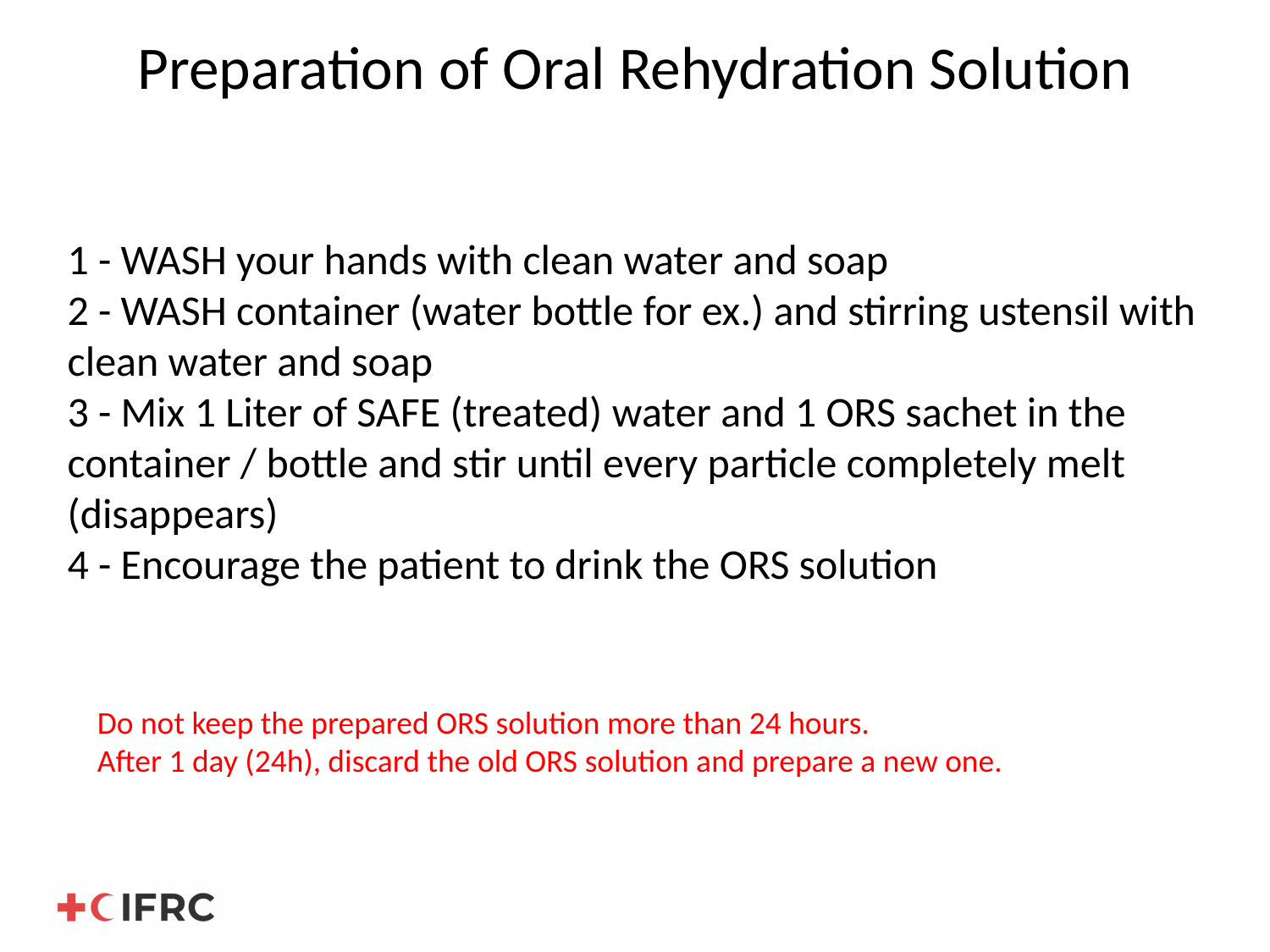

# Preparation of Oral Rehydration Solution
1 - WASH your hands with clean water and soap
2 - WASH container (water bottle for ex.) and stirring ustensil with clean water and soap
3 - Mix 1 Liter of SAFE (treated) water and 1 ORS sachet in the container / bottle and stir until every particle completely melt (disappears)
4 - Encourage the patient to drink the ORS solution

Do not keep the prepared ORS solution more than 24 hours.
After 1 day (24h), discard the old ORS solution and prepare a new one.